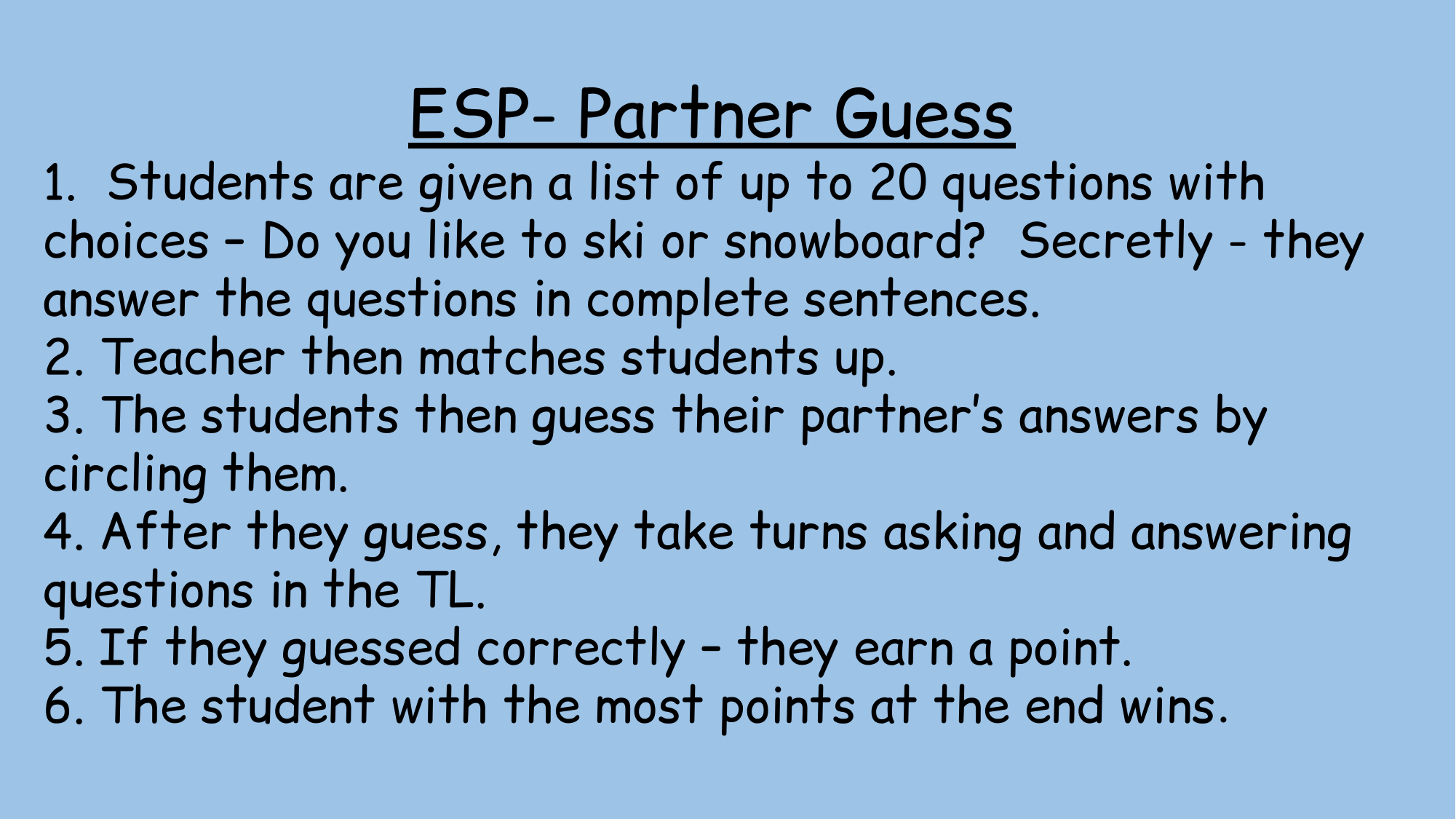

ESP- Partner Guess
1.  Students are given a list of up to 20 questions with choices – Do you like to ski or snowboard?  Secretly - they answer the questions in complete sentences.
2. Teacher then matches students up.
3. The students then guess their partner’s answers by circling them.
4. After they guess, they take turns asking and answering questions in the TL.
5. If they guessed correctly – they earn a point.
6. The student with the most points at the end wins.